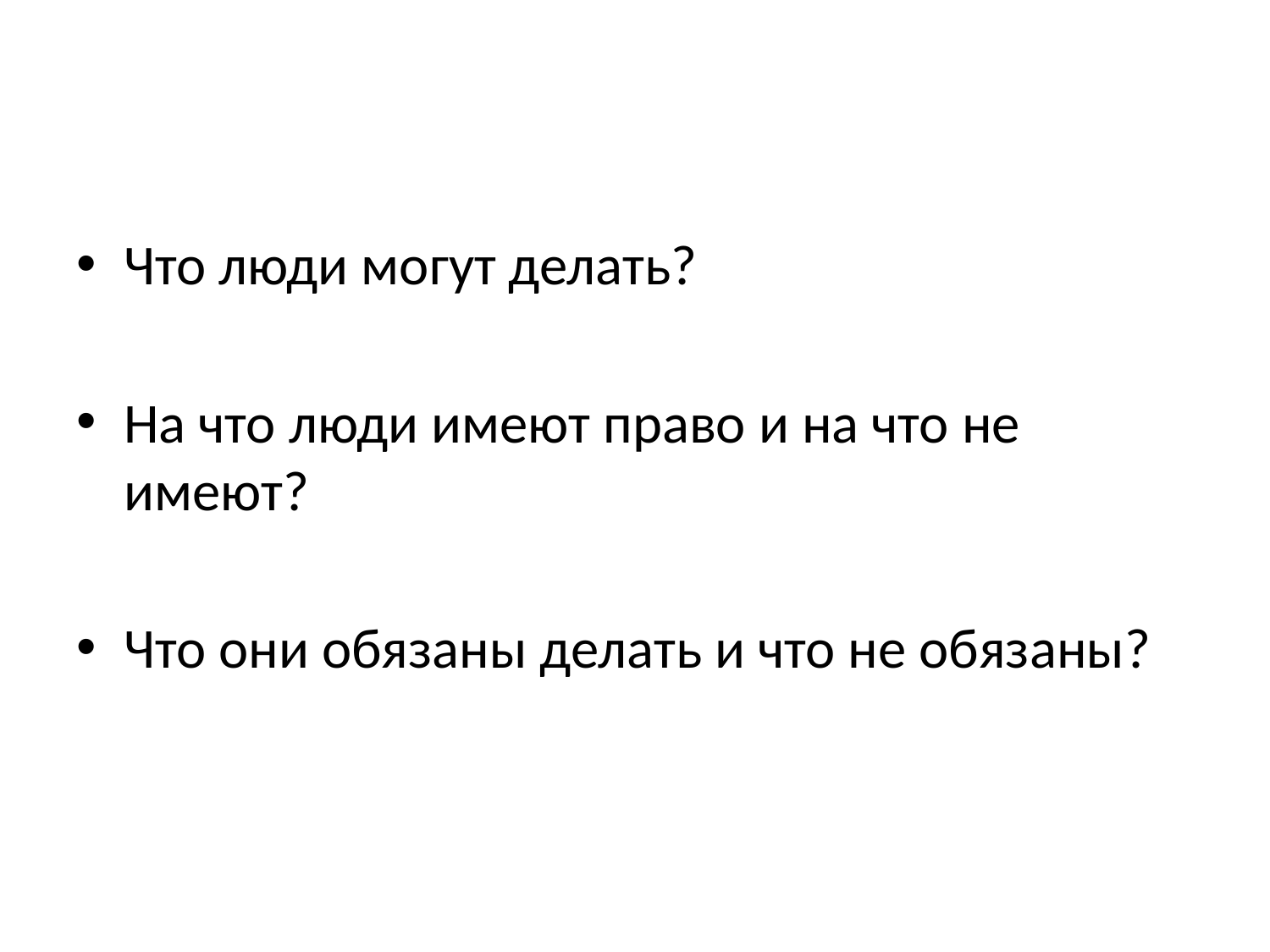

#
Что люди могут делать?

На что люди имеют право и на что не имеют?

Что они обязаны делать и что не обязаны?